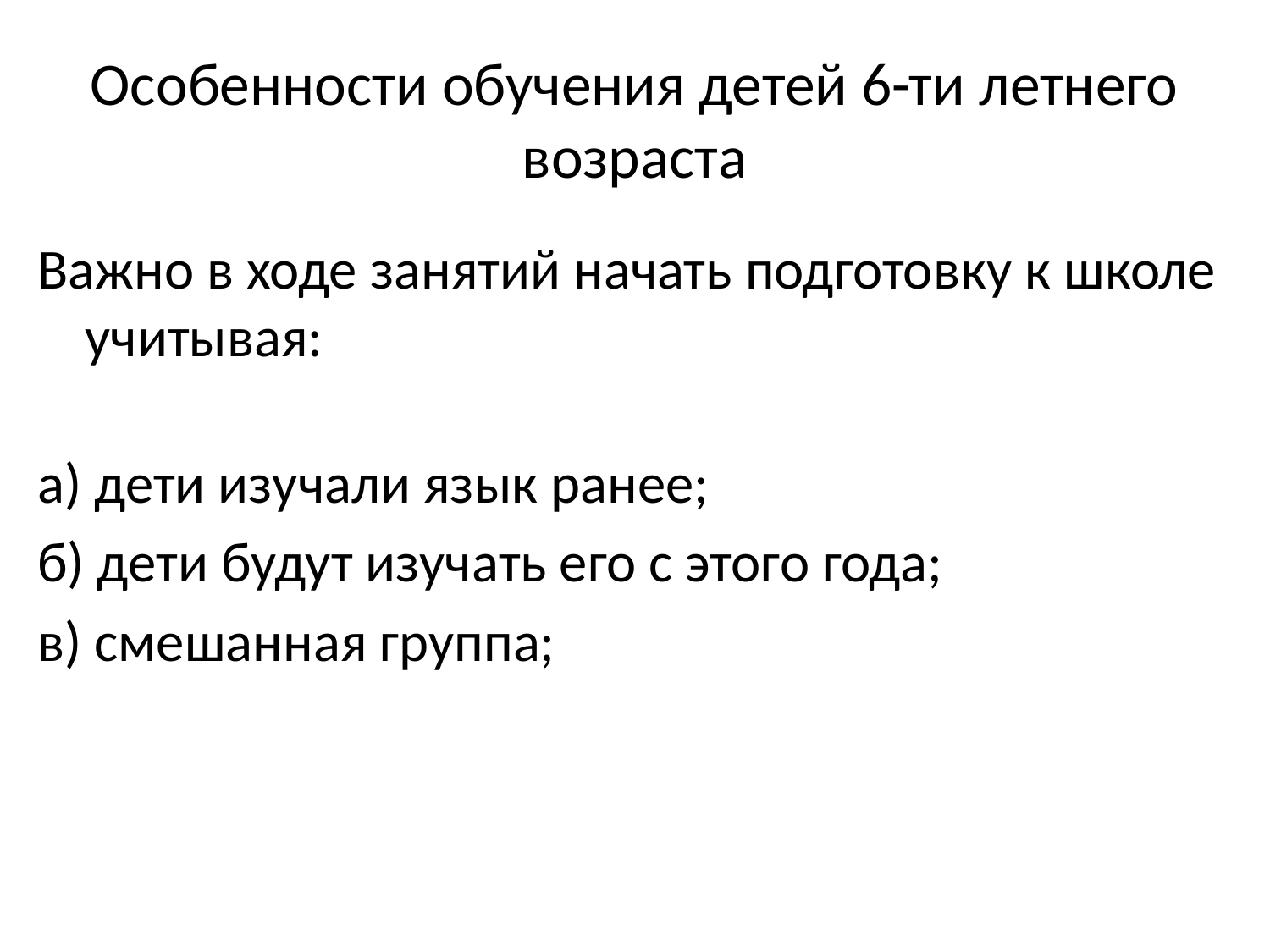

# Особенности обучения детей 6-ти летнего возраста
Важно в ходе занятий начать подготовку к школе учитывая:
а) дети изучали язык ранее;
б) дети будут изучать его с этого года;
в) смешанная группа;